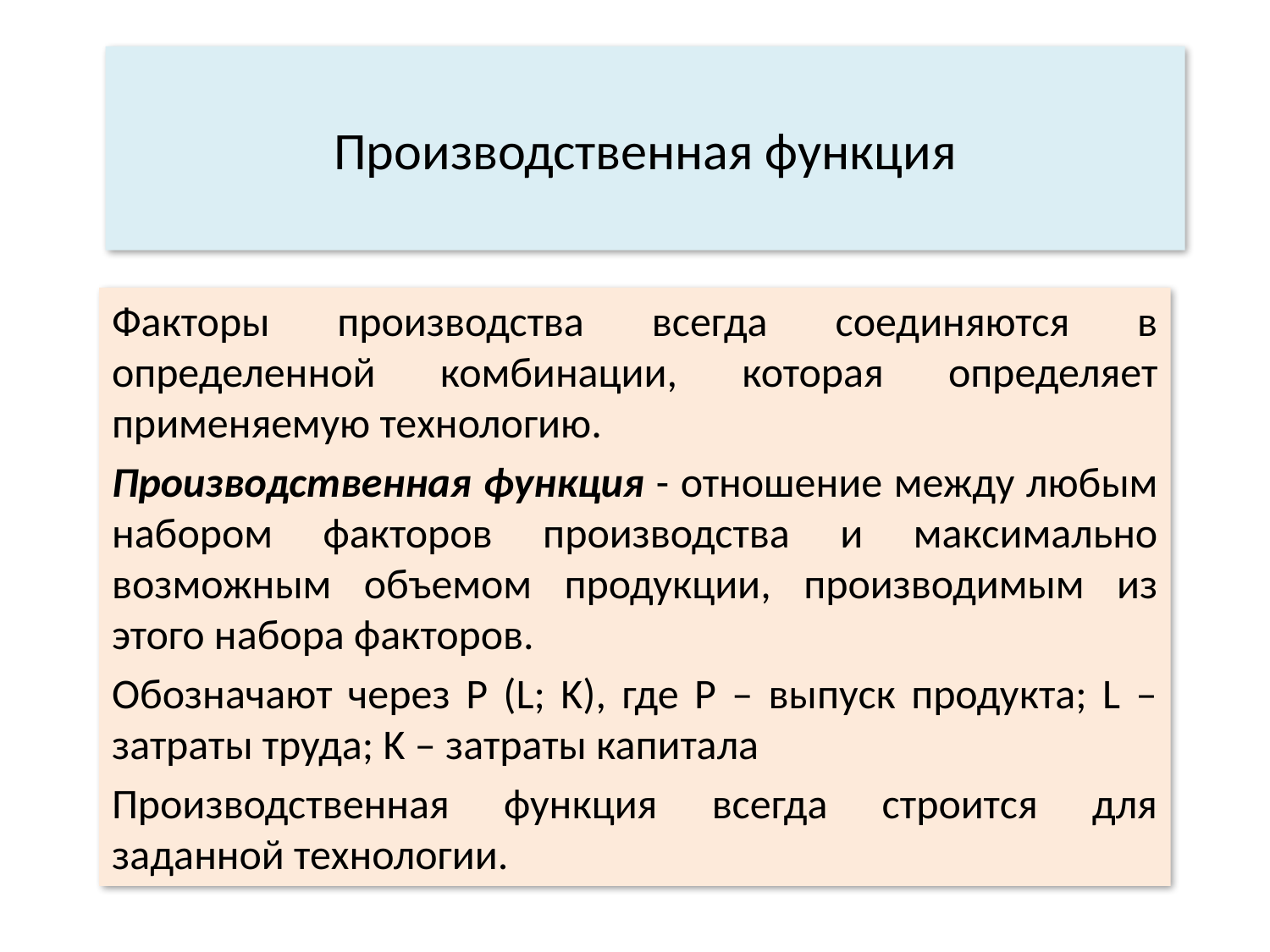

# Производственная функция
Факторы производства всегда соединяются в определенной комбинации, которая определяет применяемую технологию.
Производственная функция - отношение между любым набором факторов производства и максимально возможным объемом продукции, производимым из этого набора факторов.
Обозначают через Р (L; K), где Р – выпуск продукта; L – затраты труда; K – затраты капитала
Производственная функция всегда строится для заданной технологии.